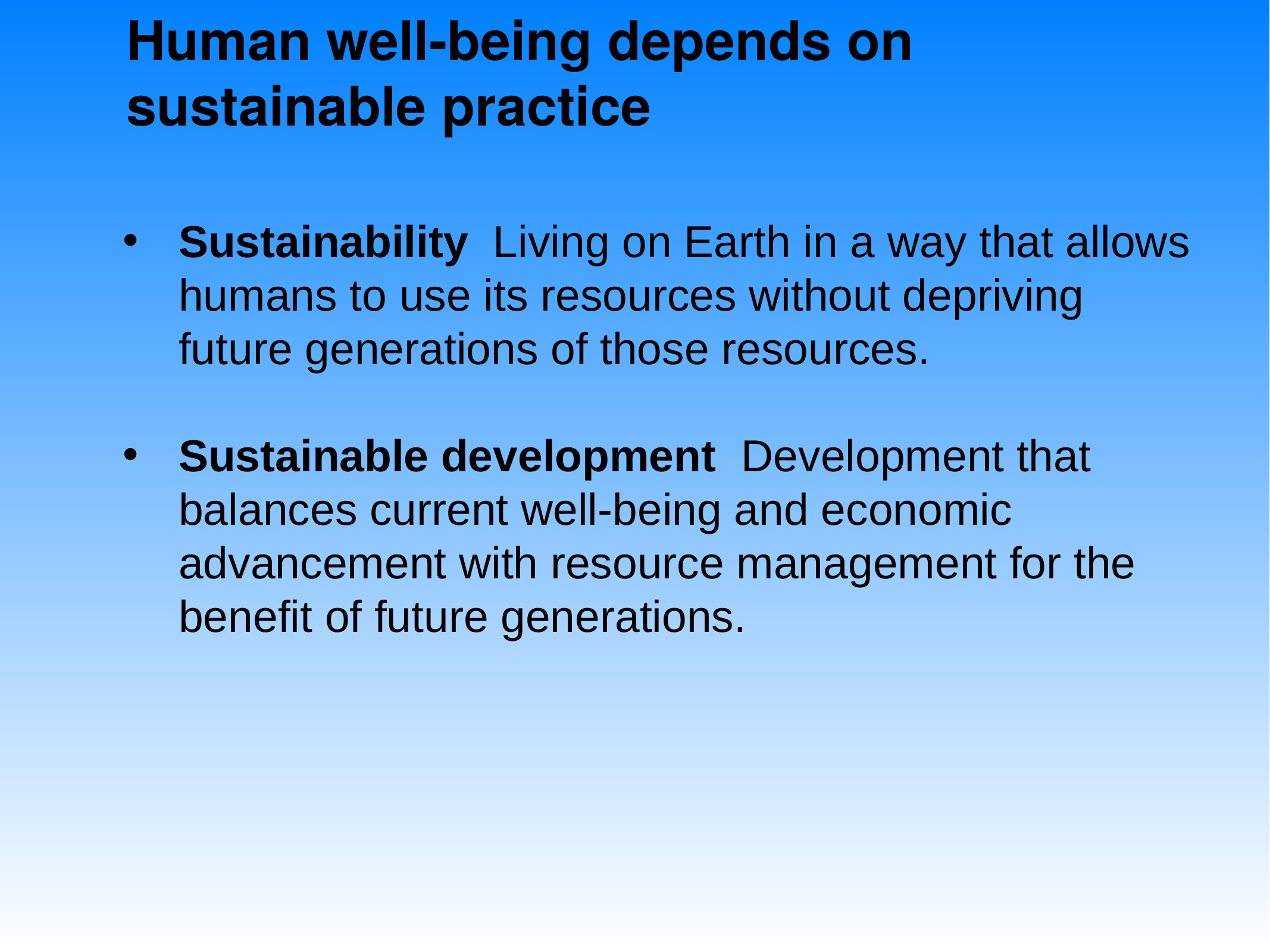

# Human well-being depends on sustainable practice
Sustainability  Living on Earth in a way that allows humans to use its resources without depriving future generations of those resources.

Sustainable development  Development that balances current well-being and economic advancement with resource management for the benefit of future generations.